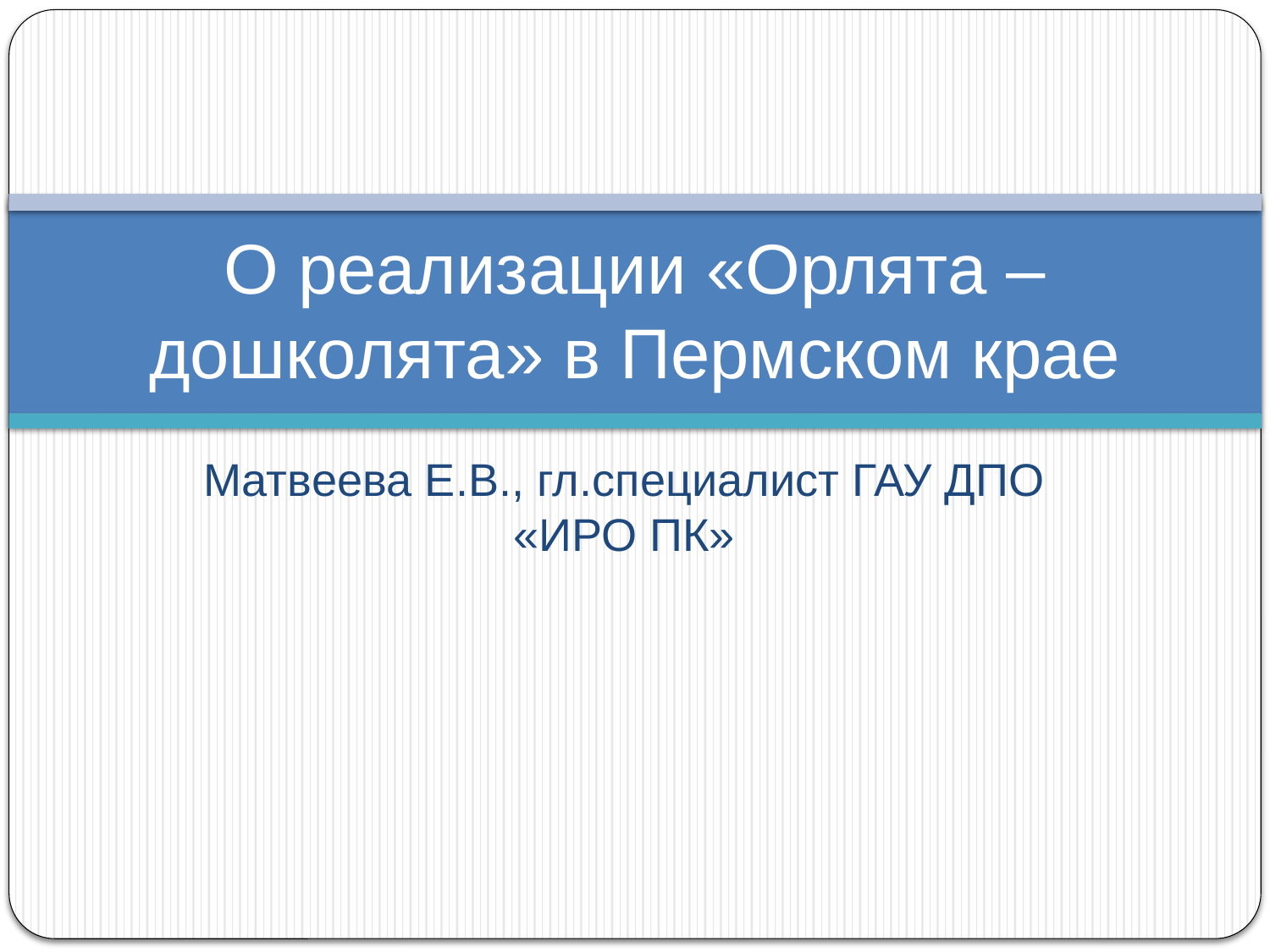

# О реализации «Орлята – дошколята» в Пермском крае
Матвеева Е.В., гл.специалист ГАУ ДПО «ИРО ПК»